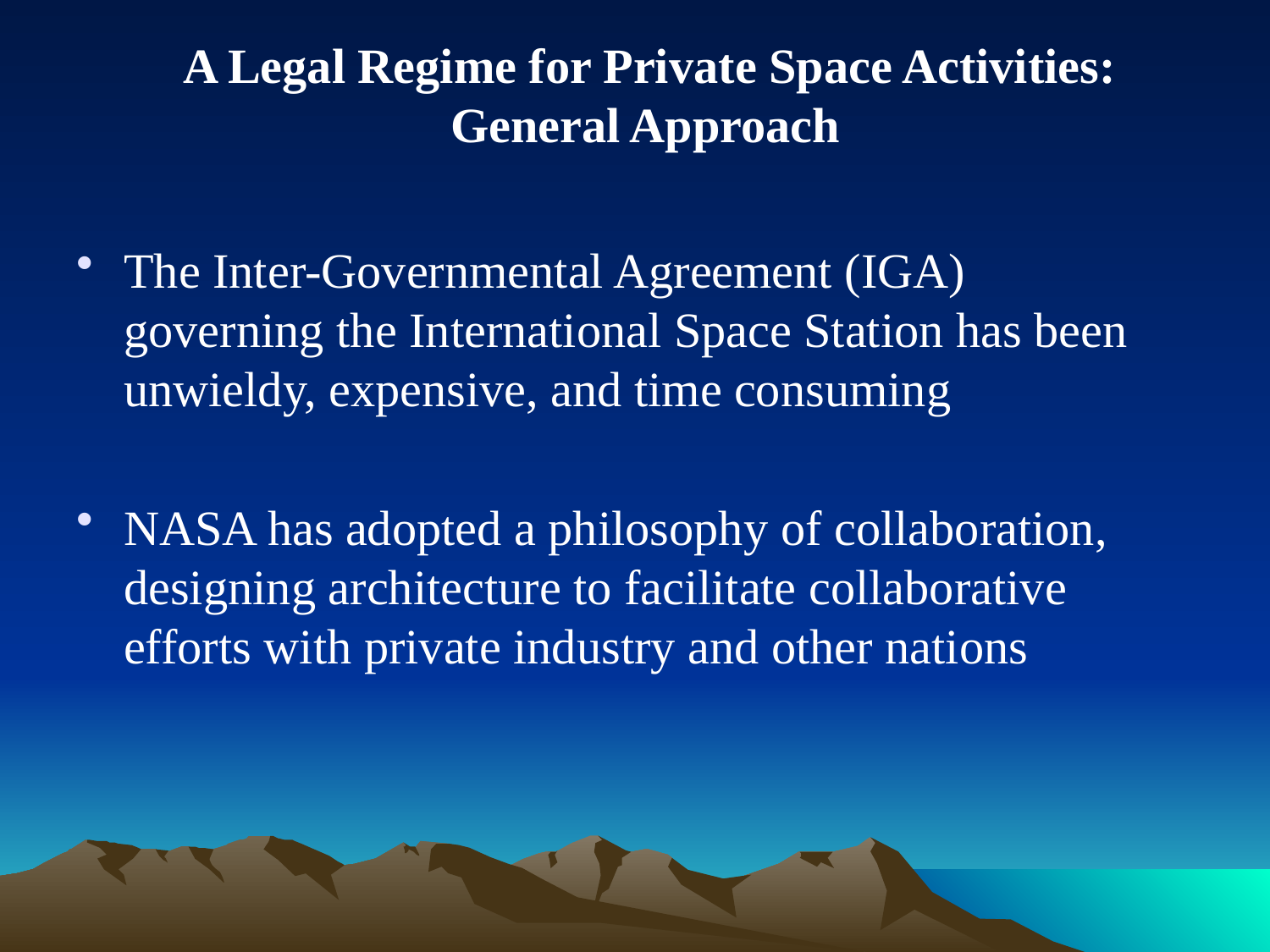

# A Legal Regime for Private Space Activities: General Approach
The Inter-Governmental Agreement (IGA) governing the International Space Station has been unwieldy, expensive, and time consuming

NASA has adopted a philosophy of collaboration, designing architecture to facilitate collaborative efforts with private industry and other nations